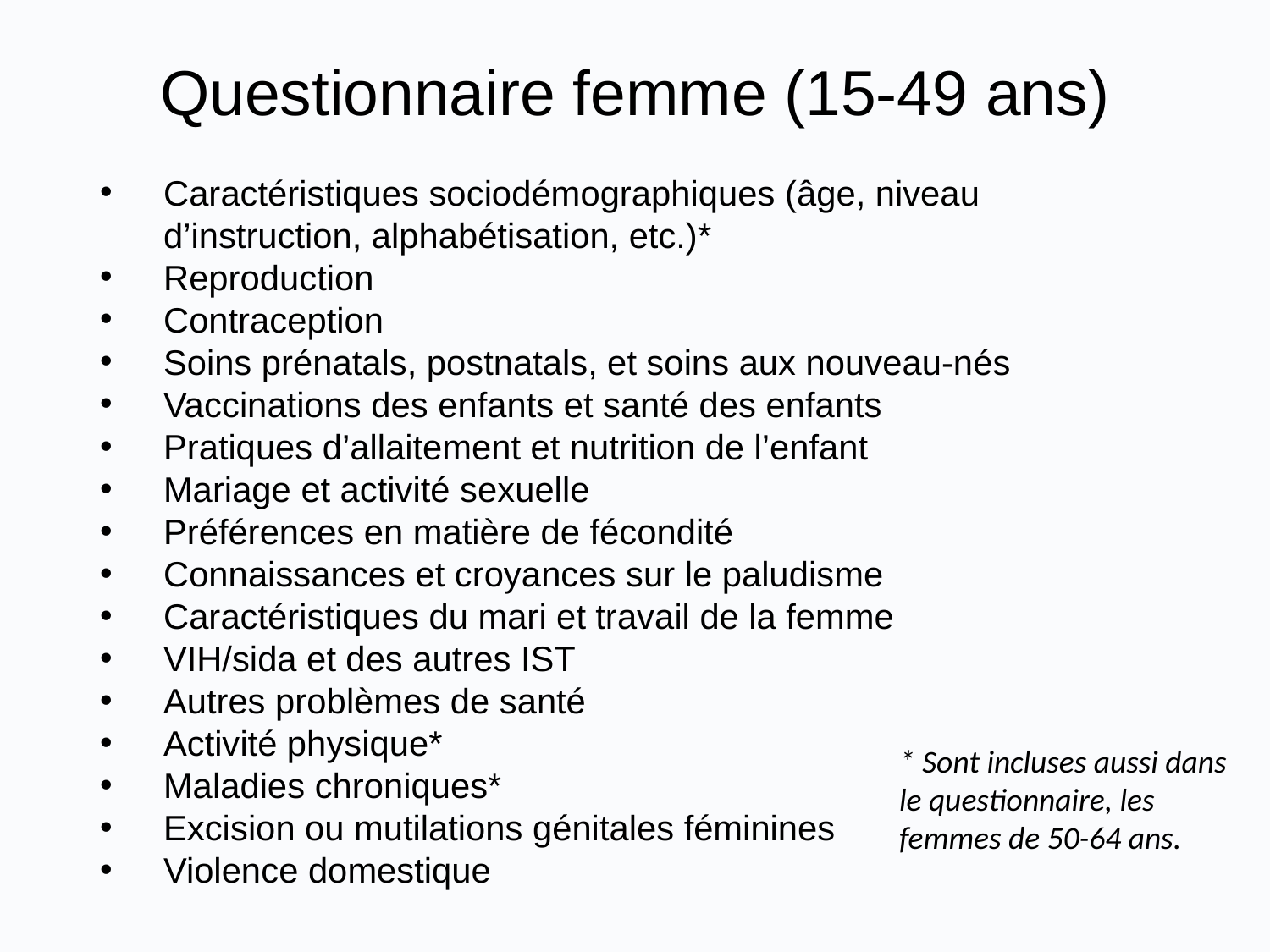

# Questionnaire femme (15-49 ans)
Caractéristiques sociodémographiques (âge, niveau d’instruction, alphabétisation, etc.)*
Reproduction
Contraception
Soins prénatals, postnatals, et soins aux nouveau-nés
Vaccinations des enfants et santé des enfants
Pratiques d’allaitement et nutrition de l’enfant
Mariage et activité sexuelle
Préférences en matière de fécondité
Connaissances et croyances sur le paludisme
Caractéristiques du mari et travail de la femme
VIH/sida et des autres IST
Autres problèmes de santé
Activité physique*
Maladies chroniques*
Excision ou mutilations génitales féminines
Violence domestique
* Sont incluses aussi dans le questionnaire, les femmes de 50-64 ans.